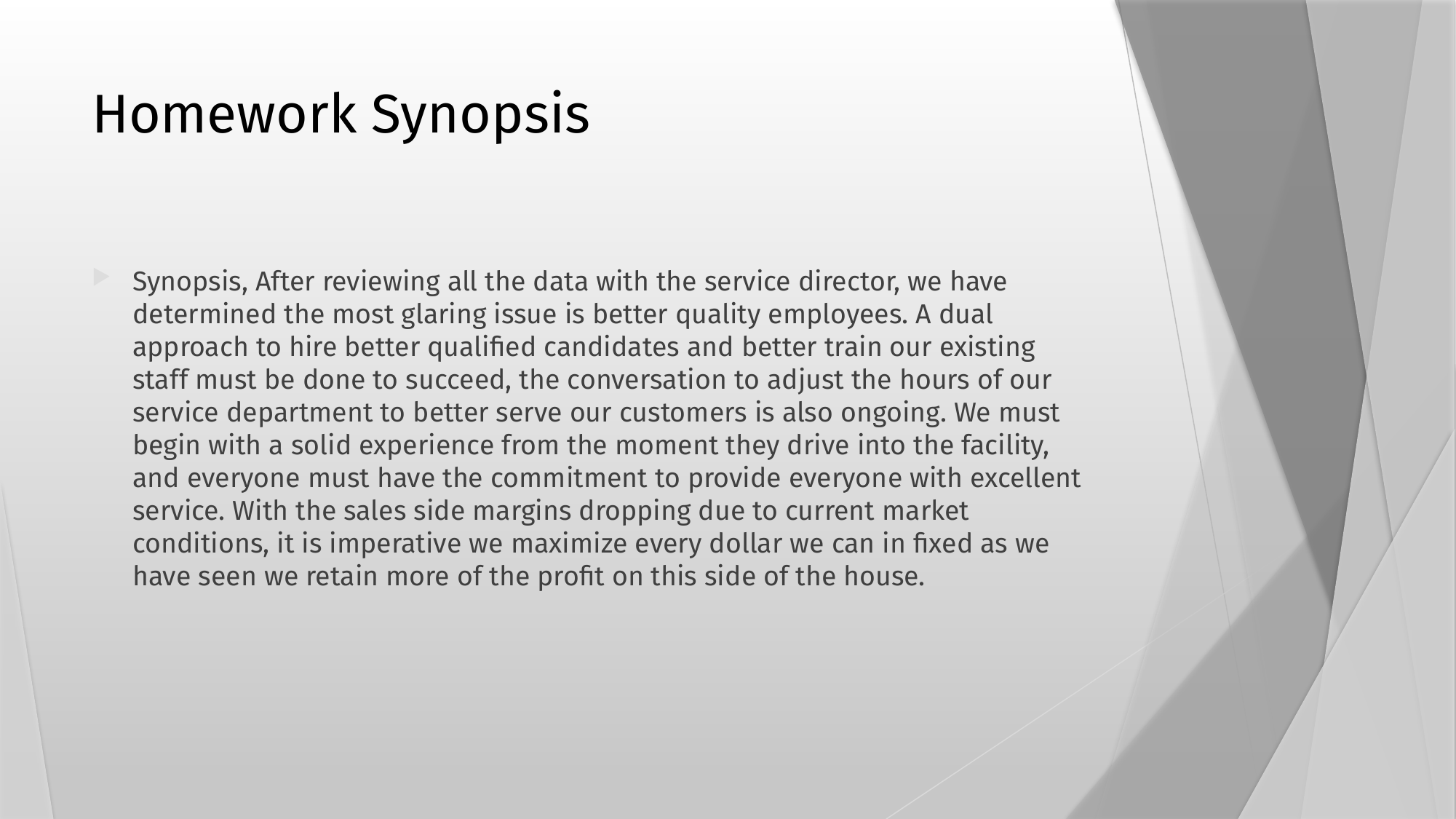

# Homework Synopsis
Synopsis, After reviewing all the data with the service director, we have determined the most glaring issue is better quality employees. A dual approach to hire better qualified candidates and better train our existing staff must be done to succeed, the conversation to adjust the hours of our service department to better serve our customers is also ongoing. We must begin with a solid experience from the moment they drive into the facility, and everyone must have the commitment to provide everyone with excellent service. With the sales side margins dropping due to current market conditions, it is imperative we maximize every dollar we can in fixed as we have seen we retain more of the profit on this side of the house.